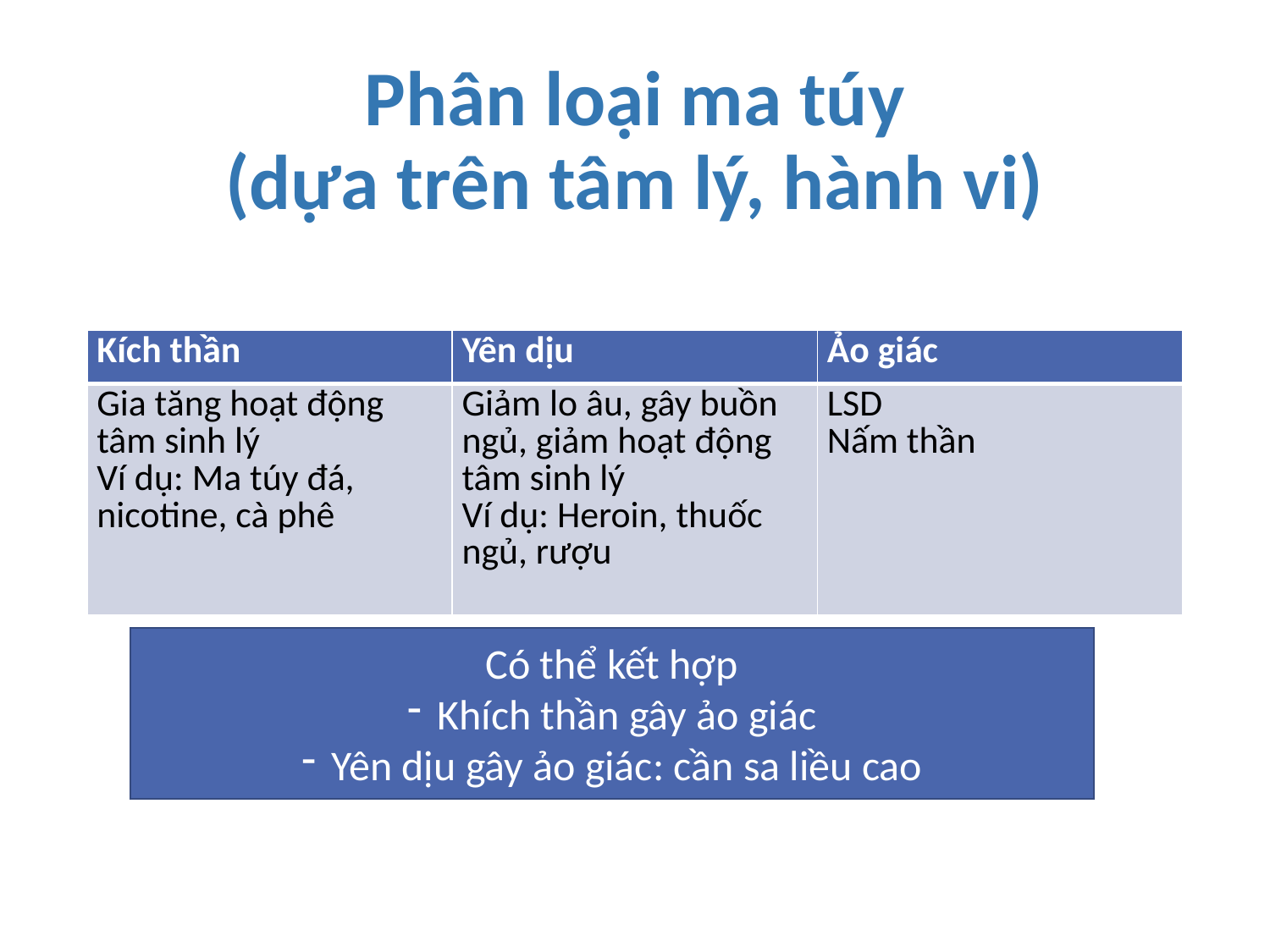

# Phân loại ma túy (dựa trên tâm lý, hành vi)
| Kích thần | Yên dịu | Ảo giác |
| --- | --- | --- |
| Gia tăng hoạt động tâm sinh lý Ví dụ: Ma túy đá, nicotine, cà phê | Giảm lo âu, gây buồn ngủ, giảm hoạt động tâm sinh lý Ví dụ: Heroin, thuốc ngủ, rượu | LSD Nấm thần |
Có thể kết hợp
Khích thần gây ảo giác
Yên dịu gây ảo giác: cần sa liều cao